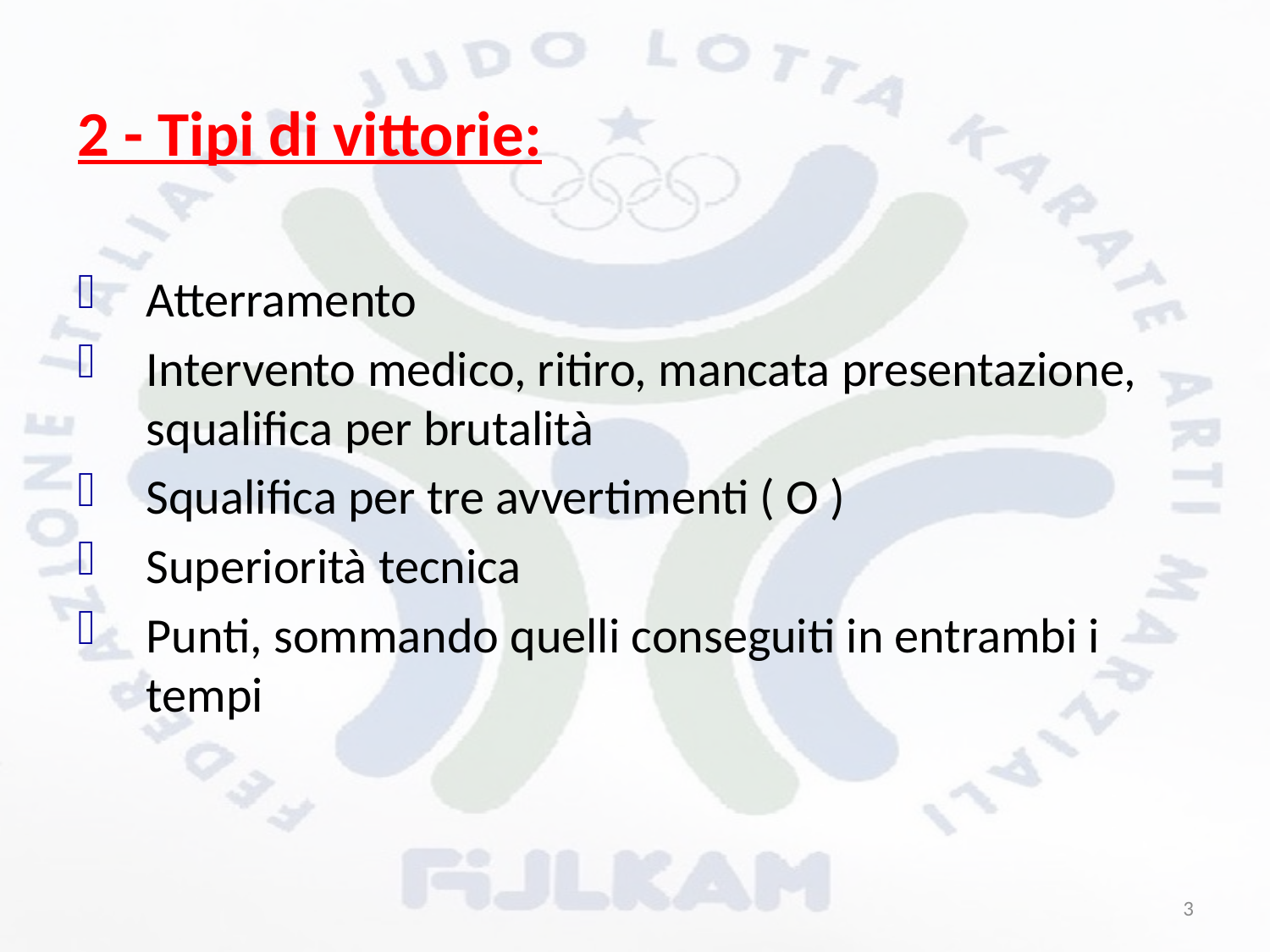

2 - Tipi di vittorie:

Atterramento
Intervento medico, ritiro, mancata presentazione, squalifica per brutalità
Squalifica per tre avvertimenti ( O )
Superiorità tecnica
Punti, sommando quelli conseguiti in entrambi i tempi

3